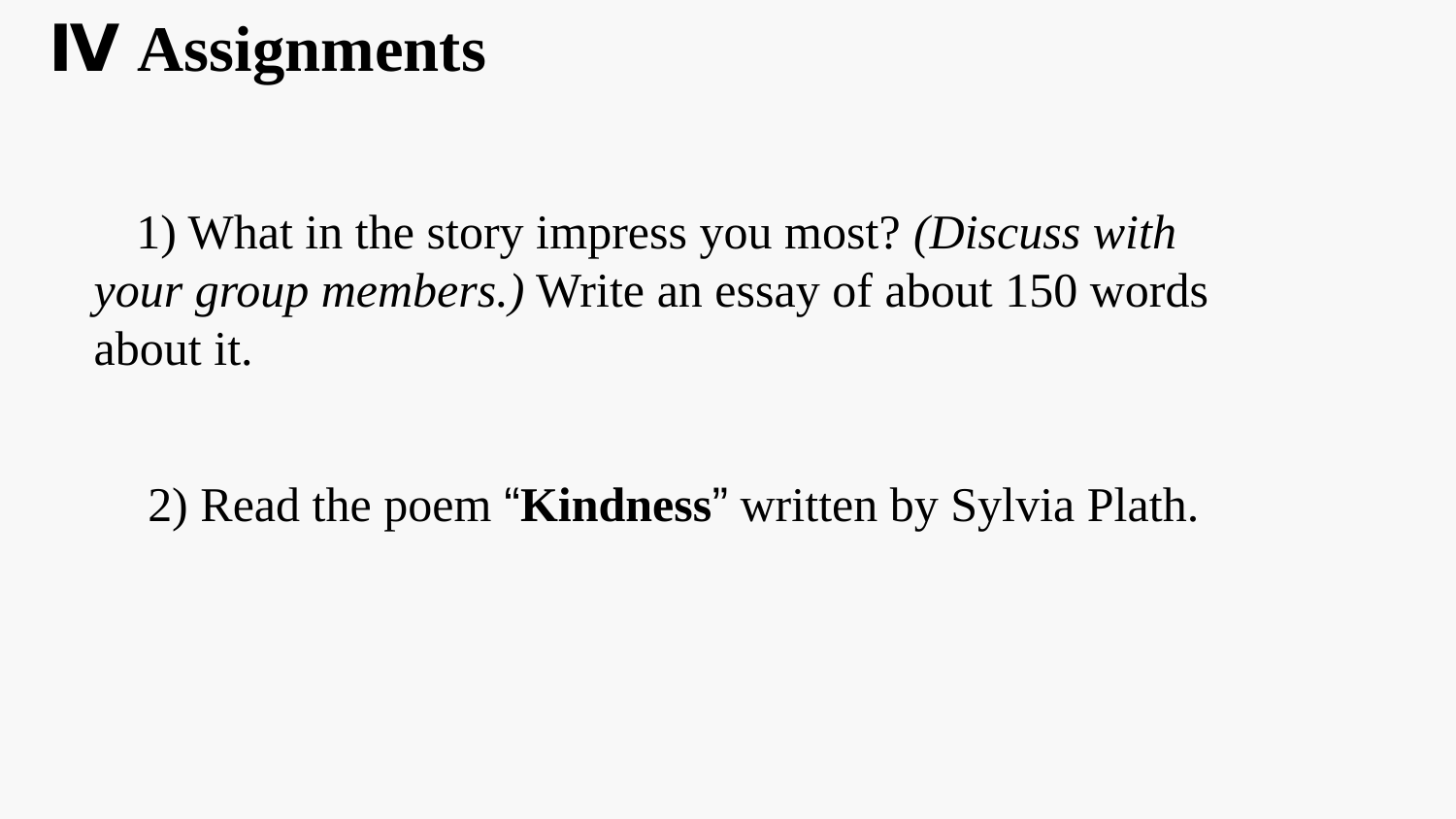

Ⅳ Assignments
1) What in the story impress you most? (Discuss with your group members.) Write an essay of about 150 words about it.
2) Read the poem “Kindness” written by Sylvia Plath.